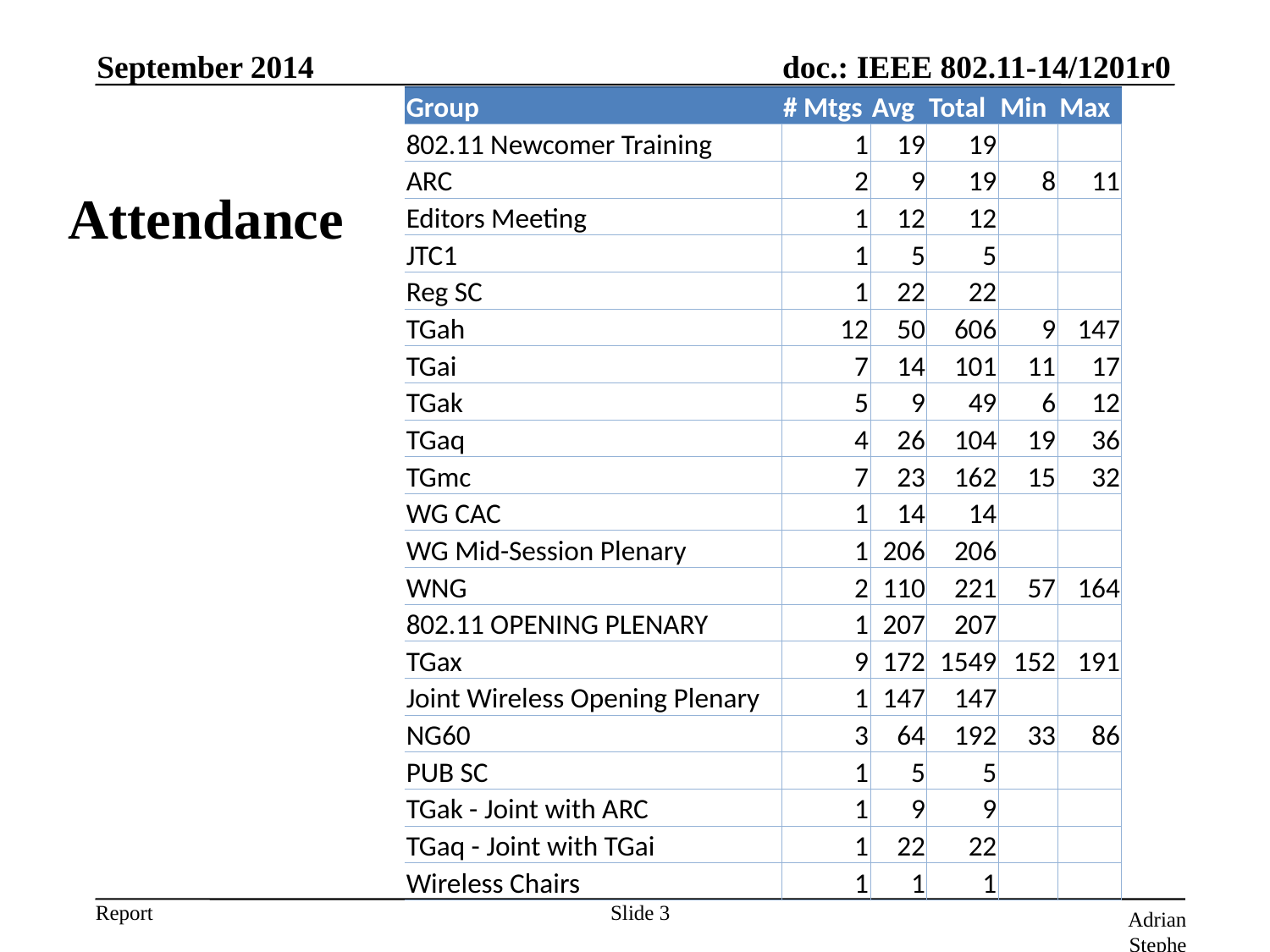

September 2014
| Group | # Mtgs | Avg | Total | Min | Max |
| --- | --- | --- | --- | --- | --- |
| 802.11 Newcomer Training | 1 | 19 | 19 |  |  |
| ARC | 2 | 9 | 19 | 8 | 11 |
| Editors Meeting | 1 | 12 | 12 |  |  |
| JTC1 | 1 | 5 | 5 |  |  |
| Reg SC | 1 | 22 | 22 |  |  |
| TGah | 12 | 50 | 606 | 9 | 147 |
| TGai | 7 | 14 | 101 | 11 | 17 |
| TGak | 5 | 9 | 49 | 6 | 12 |
| TGaq | 4 | 26 | 104 | 19 | 36 |
| TGmc | 7 | 23 | 162 | 15 | 32 |
| WG CAC | 1 | 14 | 14 |  |  |
| WG Mid-Session Plenary | 1 | 206 | 206 |  |  |
| WNG | 2 | 110 | 221 | 57 | 164 |
| 802.11 OPENING PLENARY | 1 | 207 | 207 |  |  |
| TGax | 9 | 172 | 1549 | 152 | 191 |
| Joint Wireless Opening Plenary | 1 | 147 | 147 |  |  |
| NG60 | 3 | 64 | 192 | 33 | 86 |
| PUB SC | 1 | 5 | 5 |  |  |
| TGak - Joint with ARC | 1 | 9 | 9 |  |  |
| TGaq - Joint with TGai | 1 | 22 | 22 |  |  |
| Wireless Chairs | 1 | 1 | 1 |  |  |
# Attendance
Slide 3
Adrian Stephens, Intel Corporation